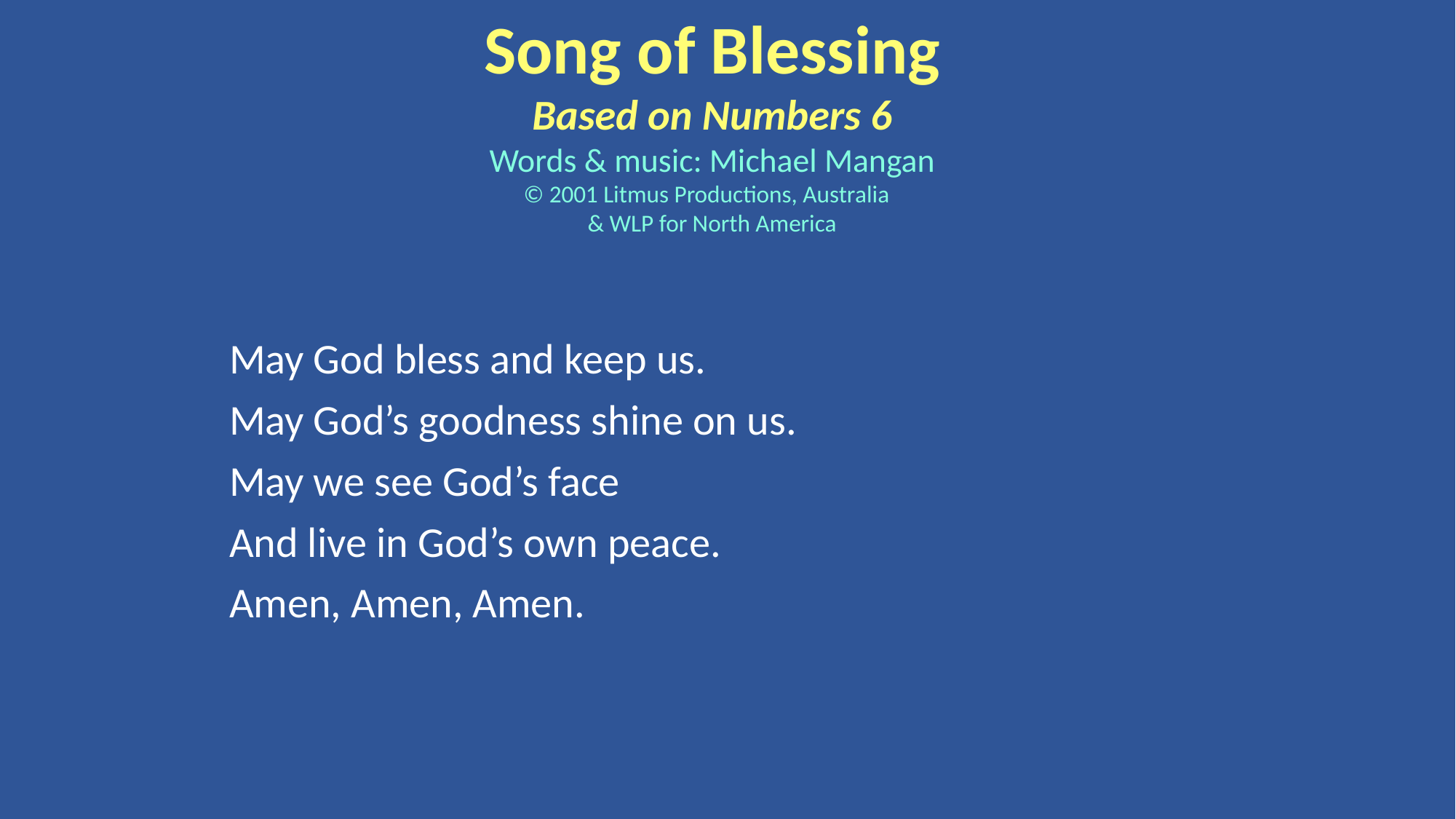

Song of Blessing
Based on Numbers 6
Words & music: Michael Mangan
© 2001 Litmus Productions, Australia
& WLP for North America
May God bless and keep us.
May God’s goodness shine on us.
May we see God’s face
And live in God’s own peace.
Amen, Amen, Amen.